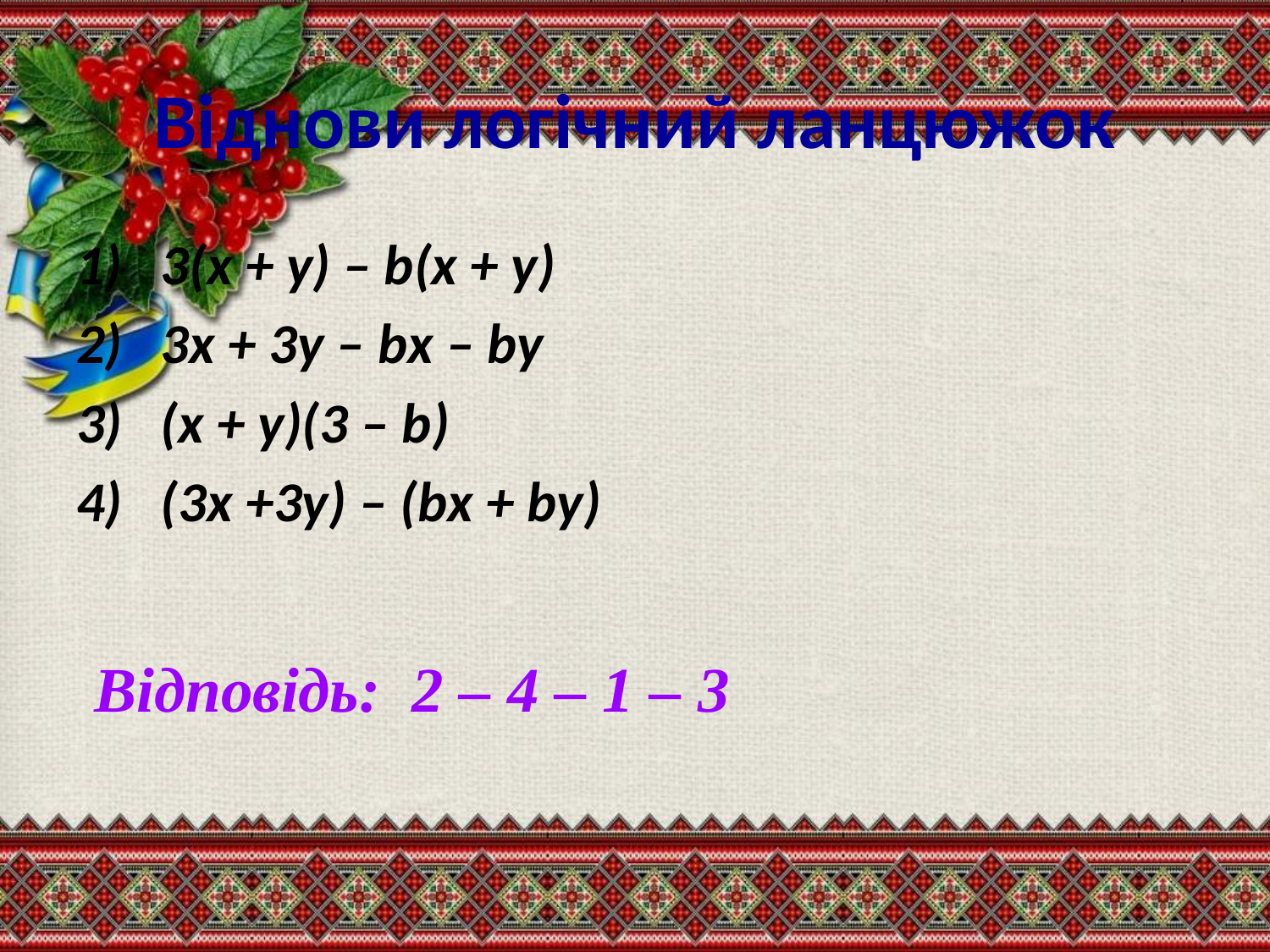

# Віднови логічний ланцюжок
3(х + у) – b(х + у)
3х + 3у – bх – bу
(х + у)(3 – b)
(3х +3у) – (bх + bу)
Відповідь:  2 – 4 – 1 – 3